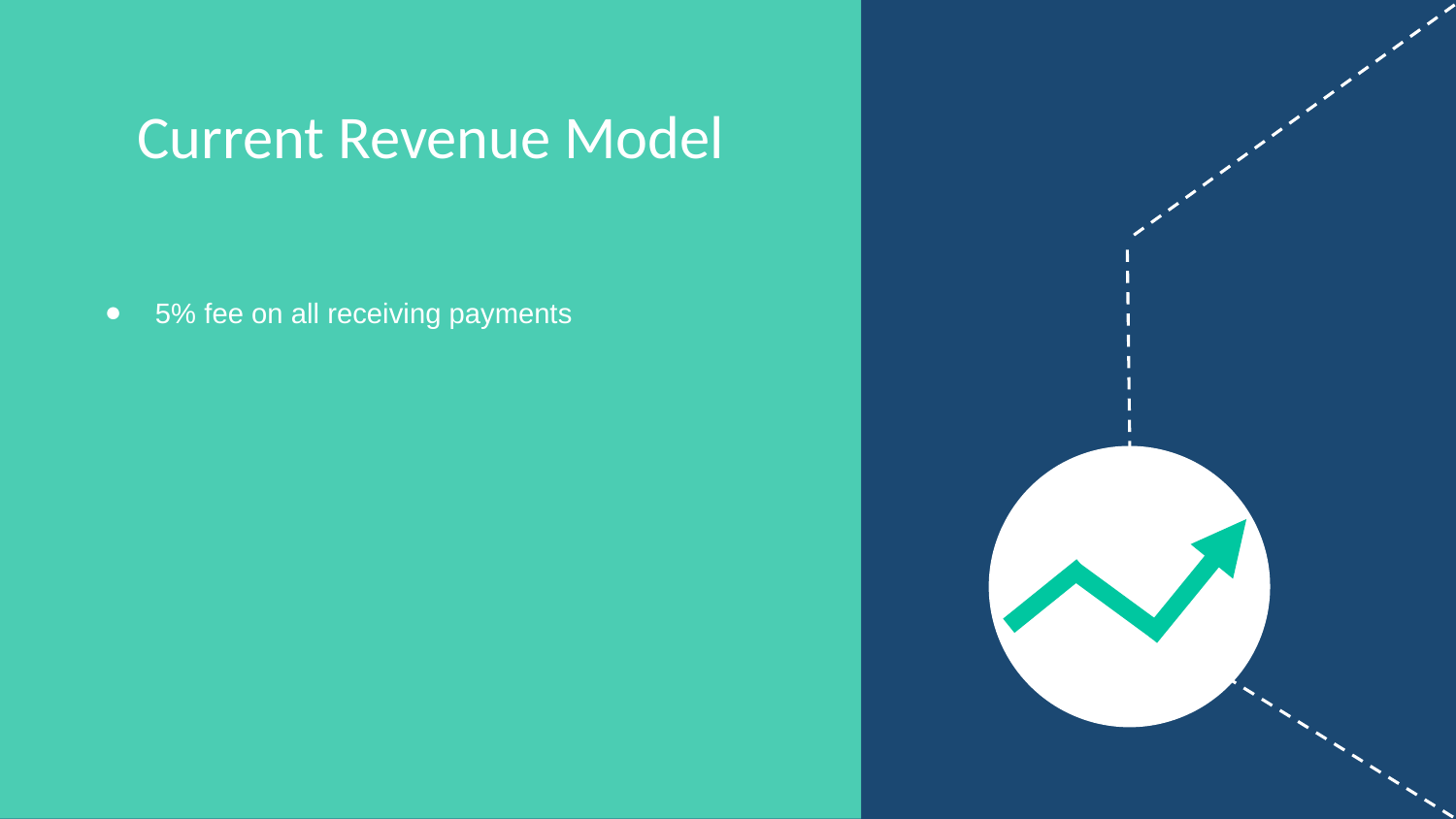

Current Revenue Model

5% fee on all receiving payments